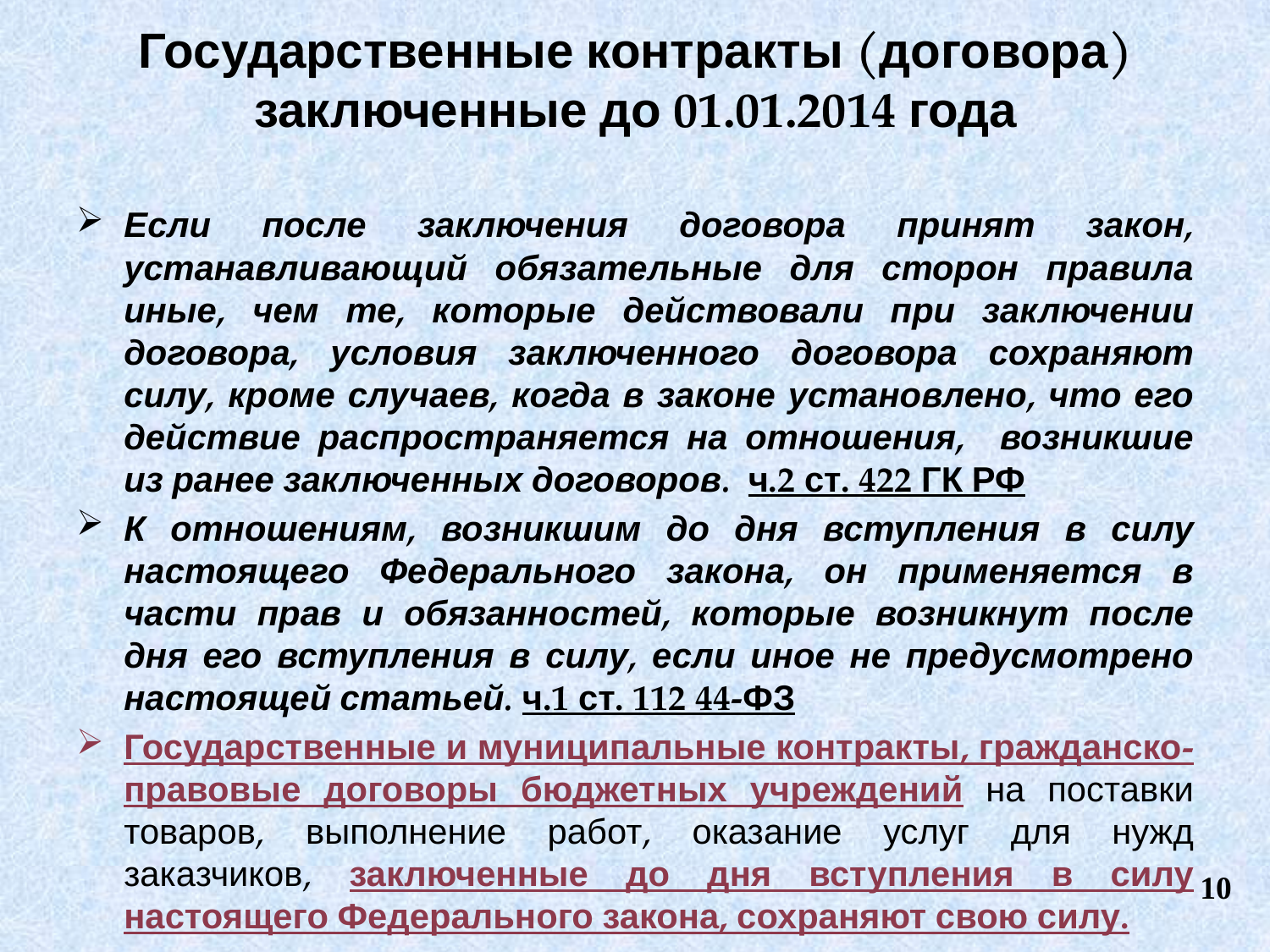

# Государственные контракты (договора) заключенные до 01.01.2014 года
Если после заключения договора принят закон, устанавливающий обязательные для сторон правила иные, чем те, которые действовали при заключении договора, условия заключенного договора сохраняют силу, кроме случаев, когда в законе установлено, что его действие распространяется на отношения,  возникшие из ранее заключенных договоров.  ч.2 ст. 422 ГК РФ
К отношениям, возникшим до дня вступления в силу настоящего Федерального закона, он применяется в части прав и обязанностей, которые возникнут после дня его вступления в силу, если иное не предусмотрено настоящей статьей. ч.1 ст. 112 44-ФЗ
Государственные и муниципальные контракты, гражданско-правовые договоры бюджетных учреждений на поставки товаров, выполнение работ, оказание услуг для нужд заказчиков, заключенные до дня вступления в силу настоящего Федерального закона, сохраняют свою силу.

10